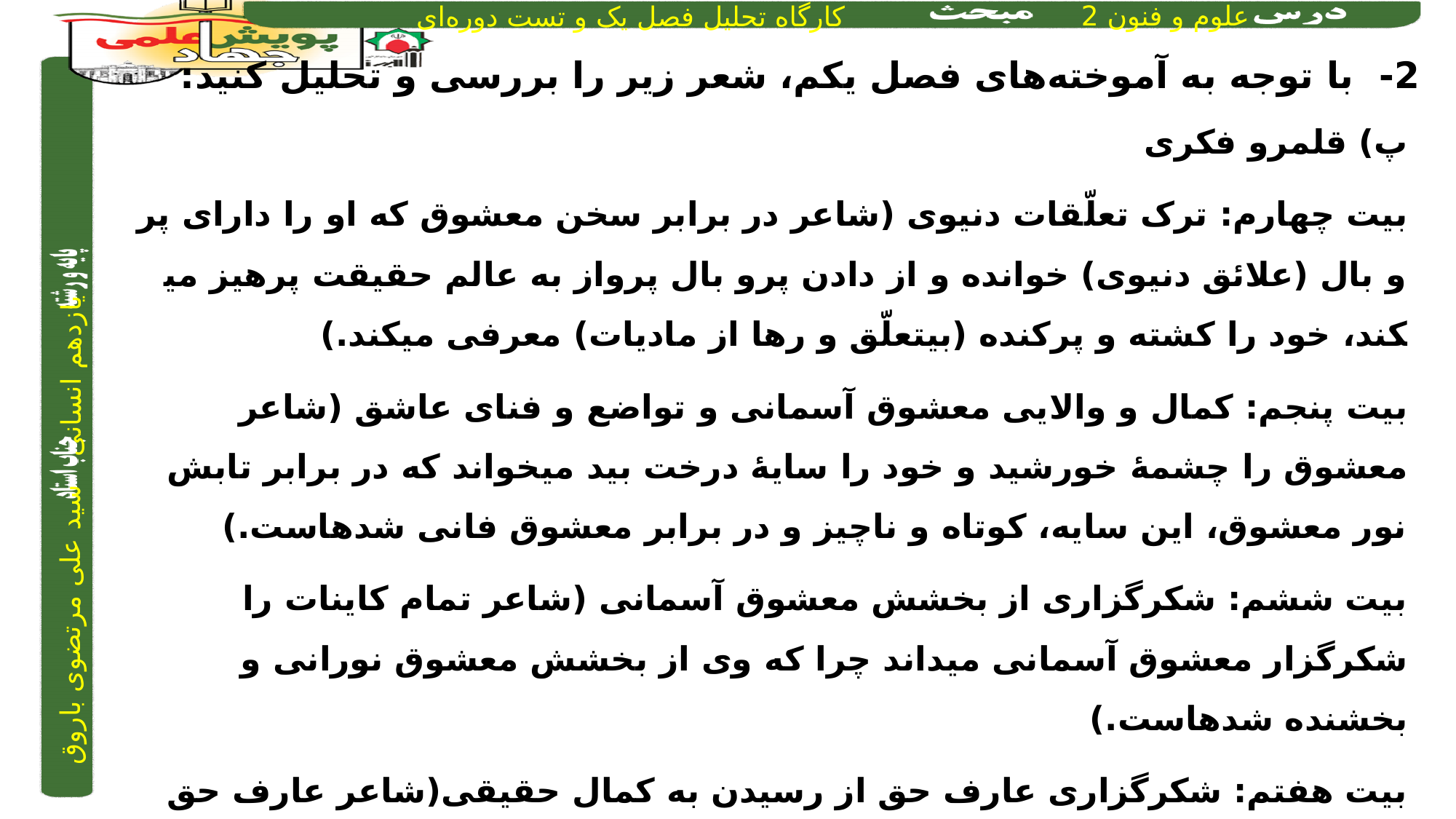

2-  با توجه به آموخته‌های فصل یکم، شعر زیر را بررسی و تحلیل کنید:
پ) قلمرو فکری
بیت چهارم: ترک تعلّقات دنیوی (شاعر در برابر سخن معشوق که او را دارای پر و بال (علائق دنیوی) خوانده و از دادن پرو بال پرواز به عالم حقیقت پرهیز می­کند، خود را کشته و پرکنده (بی­تعلّق و رها از مادیات) معرفی می­کند.)
بیت پنجم: کمال و والایی معشوق آسمانی و تواضع و فنای عاشق (شاعر معشوق را چشمۀ خورشید و خود را سایۀ درخت بید می­خواند که در برابر تابش نور معشوق، این سایه، کوتاه و ناچیز و در برابر معشوق فانی شده­است.)
بیت ششم: شکرگزاری از بخشش معشوق آسمانی (شاعر تمام کاینات را شکرگزار معشوق آسمانی می­داند چرا که وی از بخشش معشوق نورانی و بخشنده شده­است.)
بیت هفتم: شکرگزاری عارف حق از رسیدن به کمال حقیقی(شاعر عارف حق را به خاطر پیشی گرفتن از همه و رسیدن به اوج کمال برفراز عالم هستی شکرگزار معرفی می­کند.)
نوع ادبی: غنایی